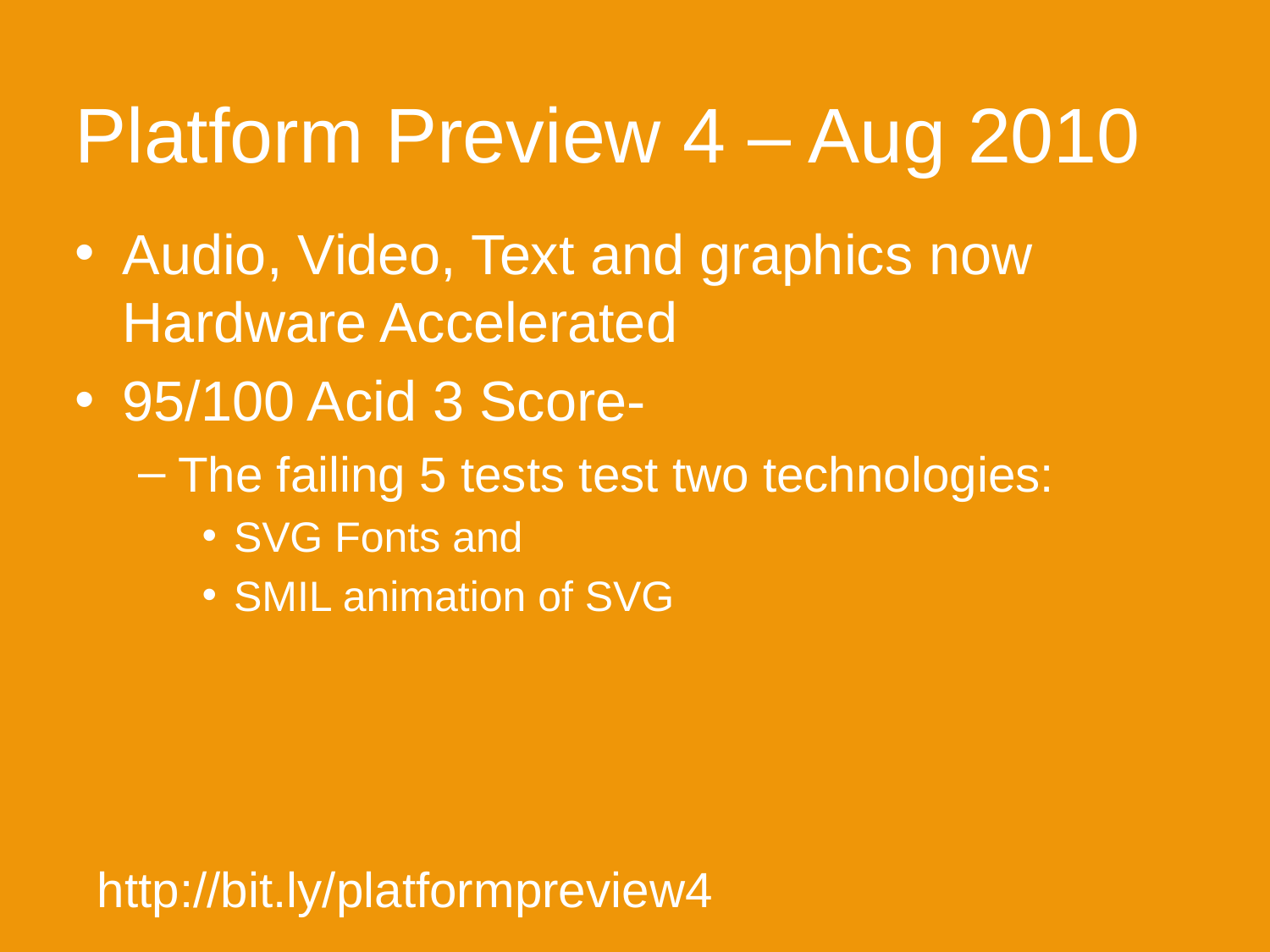

# Platform Preview 4 – Aug 2010
Audio, Video, Text and graphics now Hardware Accelerated
95/100 Acid 3 Score-
The failing 5 tests test two technologies:
SVG Fonts and
SMIL animation of SVG
http://bit.ly/platformpreview4